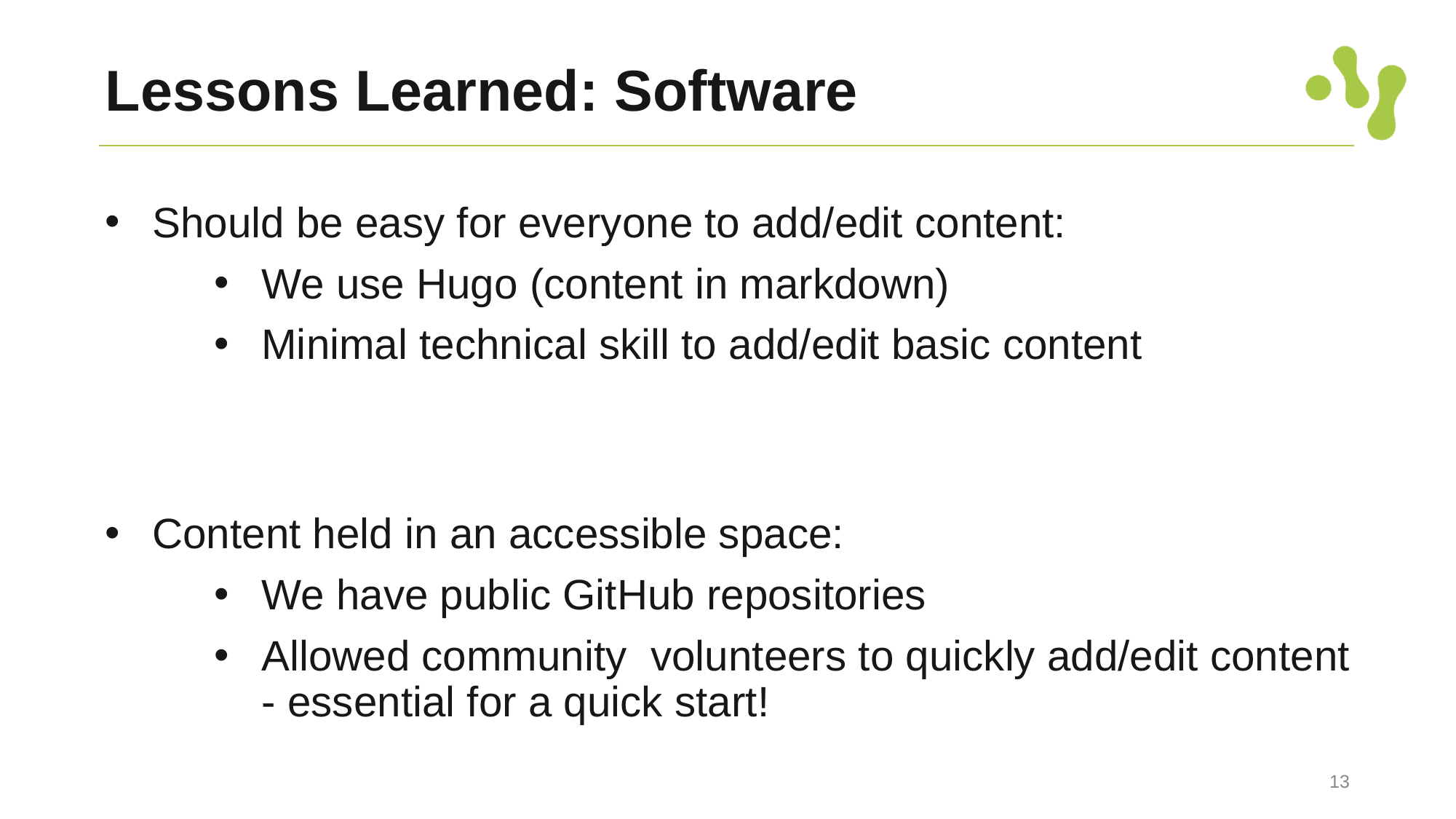

# Lessons Learned: Software
Should be easy for everyone to add/edit content:
We use Hugo (content in markdown)
Minimal technical skill to add/edit basic content

Content held in an accessible space:
We have public GitHub repositories
Allowed community  volunteers to quickly add/edit content - essential for a quick start!
13